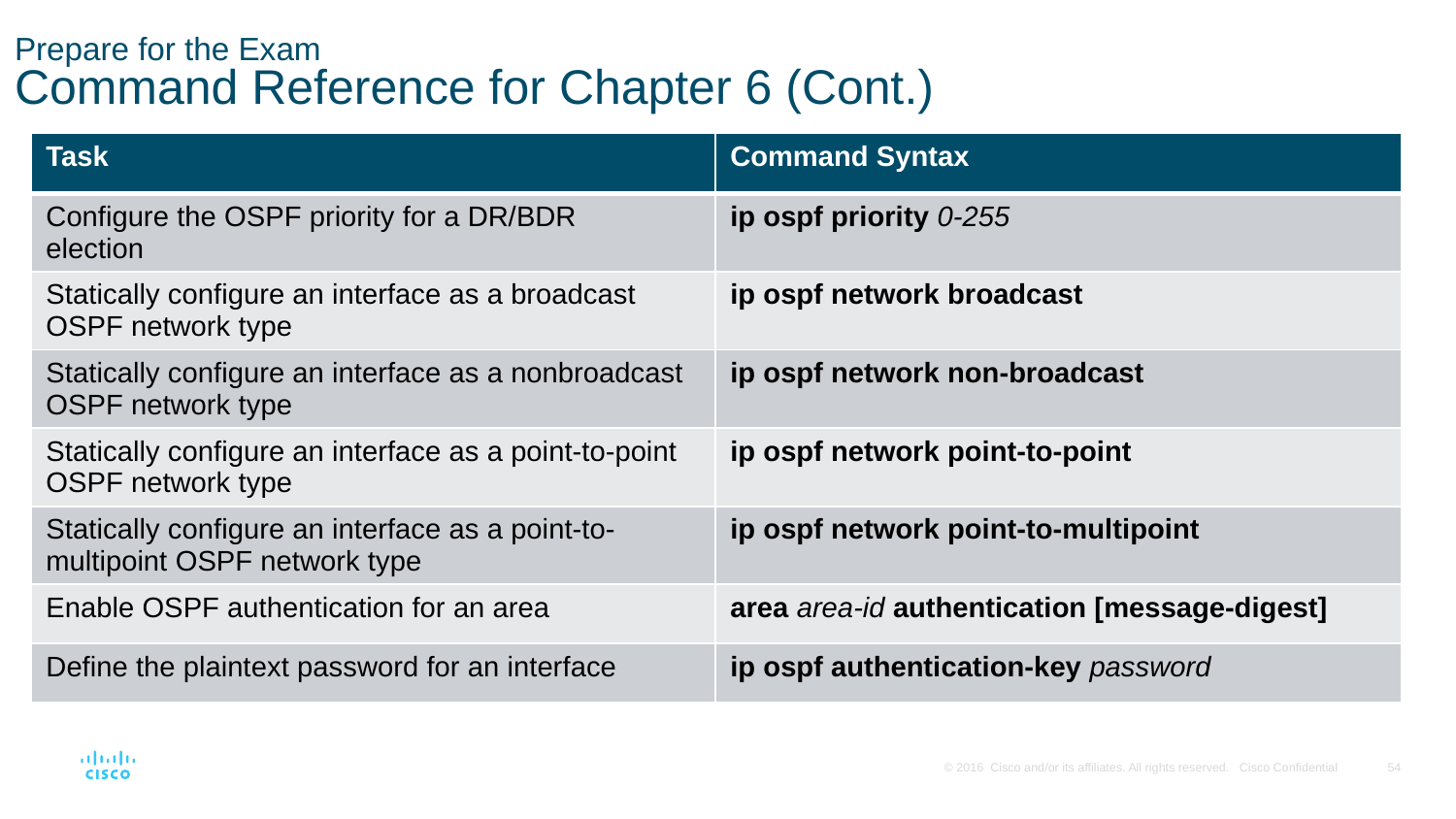

# Prepare for the Exam Command Reference for Chapter 6 (Cont.)
| Task | Command Syntax |
| --- | --- |
| Configure the OSPF priority for a DR/BDR election | ip ospf priority 0-255 |
| Statically configure an interface as a broadcast OSPF network type | ip ospf network broadcast |
| Statically configure an interface as a nonbroadcast OSPF network type | ip ospf network non-broadcast |
| Statically configure an interface as a point-to-point OSPF network type | ip ospf network point-to-point |
| Statically configure an interface as a point-to-multipoint OSPF network type | ip ospf network point-to-multipoint |
| Enable OSPF authentication for an area | area area-id authentication [message-digest] |
| Define the plaintext password for an interface | ip ospf authentication-key password |